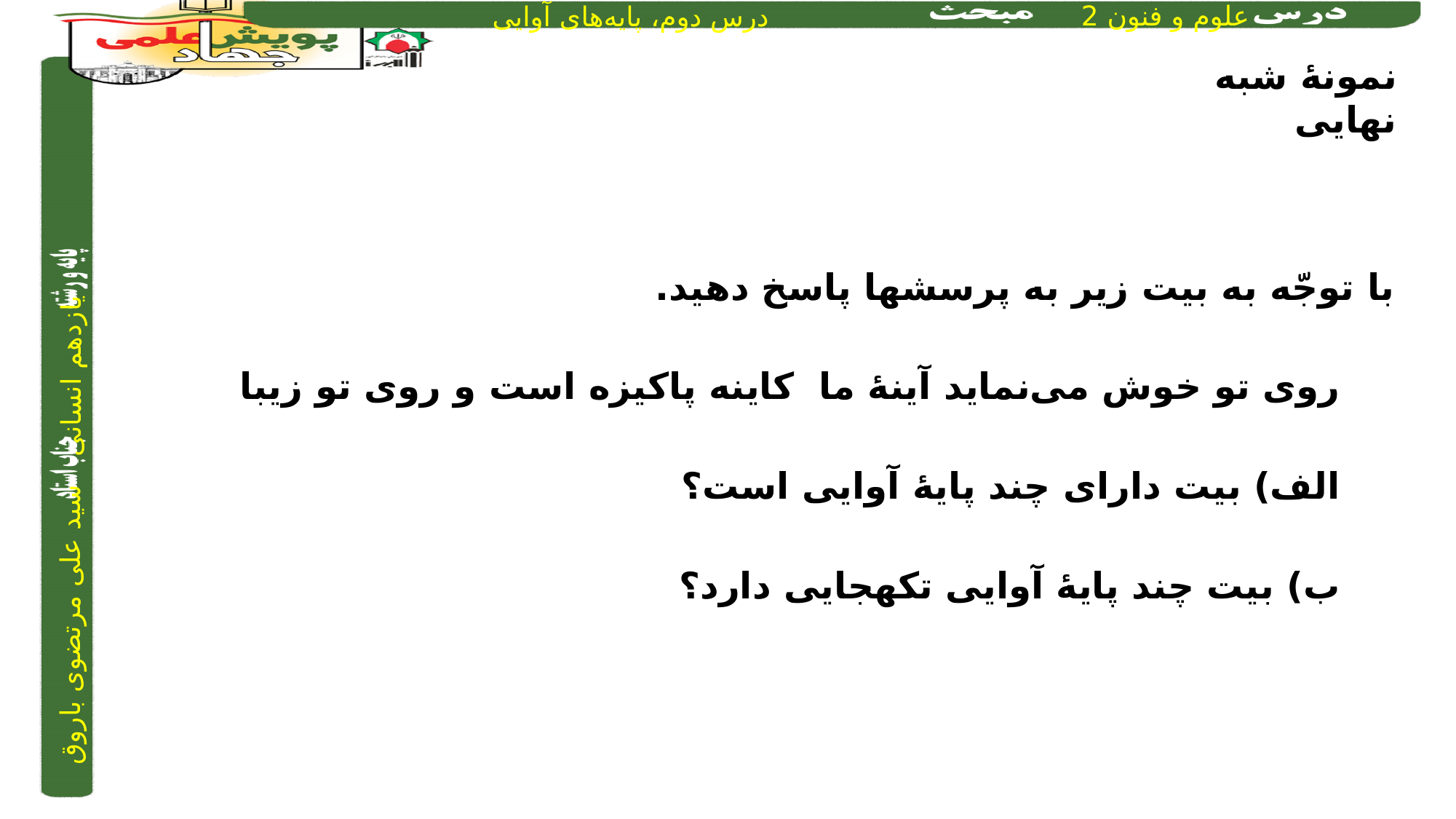

نمونۀ شبه نهایی
با توجّه به بیت زیر به پرسش­ها پاسخ دهید.
روی تو خوش می‌نماید آینۀ ما		کاینه پاکیزه است و روی تو زیبا
الف) بیت دارای چند پایۀ آوایی است؟
ب) بیت چند پایۀ آوایی تک­هجایی دارد؟